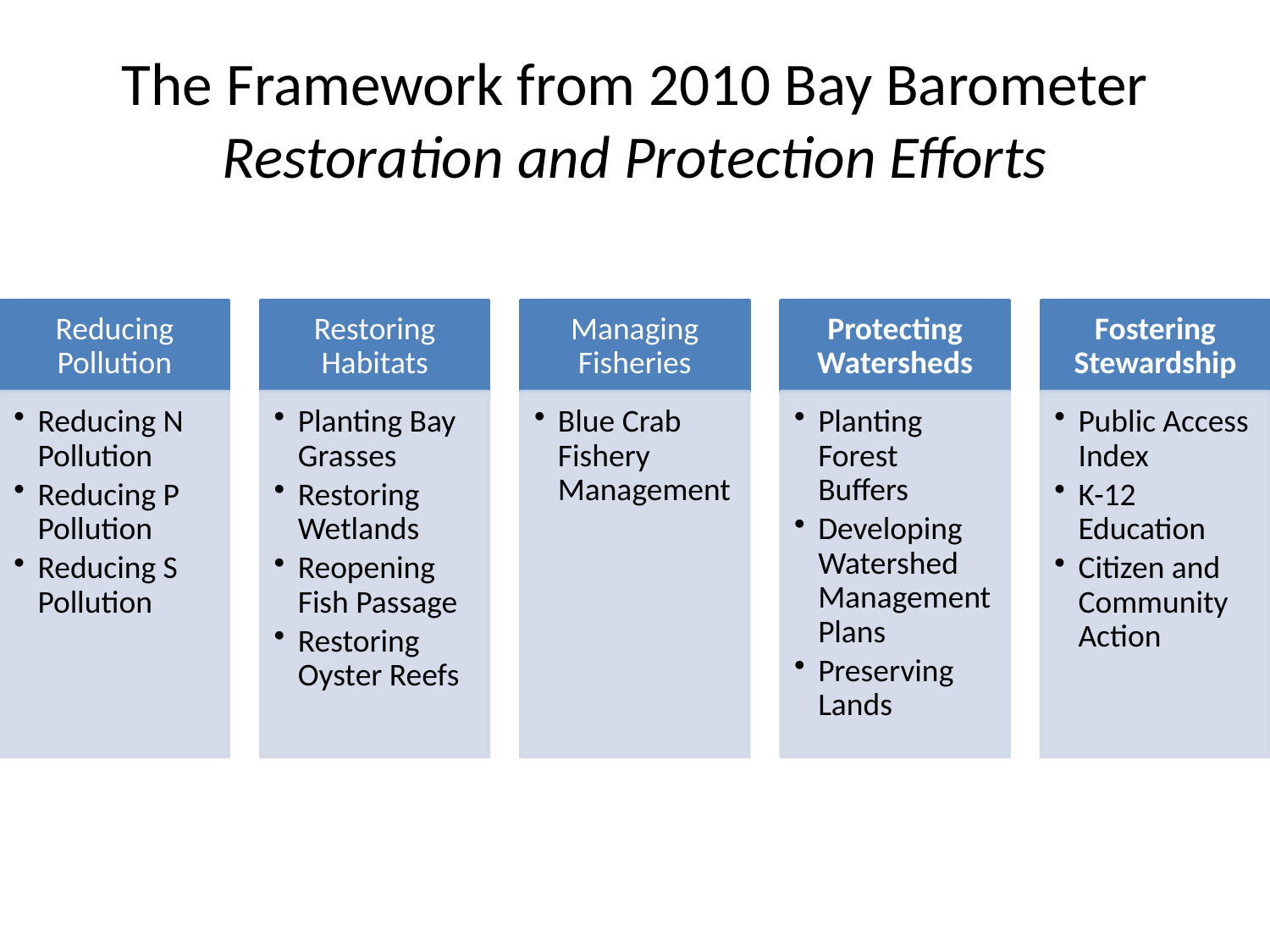

# The Framework from 2010 Bay Barometer Restoration and Protection Efforts
Reducing Pollution
Reducing N Pollution
Reducing P Pollution
Reducing S Pollution
Restoring Habitats
Planting Bay Grasses
Restoring Wetlands
Reopening Fish Passage
Restoring Oyster Reefs
Managing Fisheries
Blue Crab Fishery Management
Protecting Watersheds
Planting Forest Buffers
Developing Watershed Management Plans
Preserving Lands
Fostering Stewardship
Public Access Index
K-12 Education
Citizen and Community Action